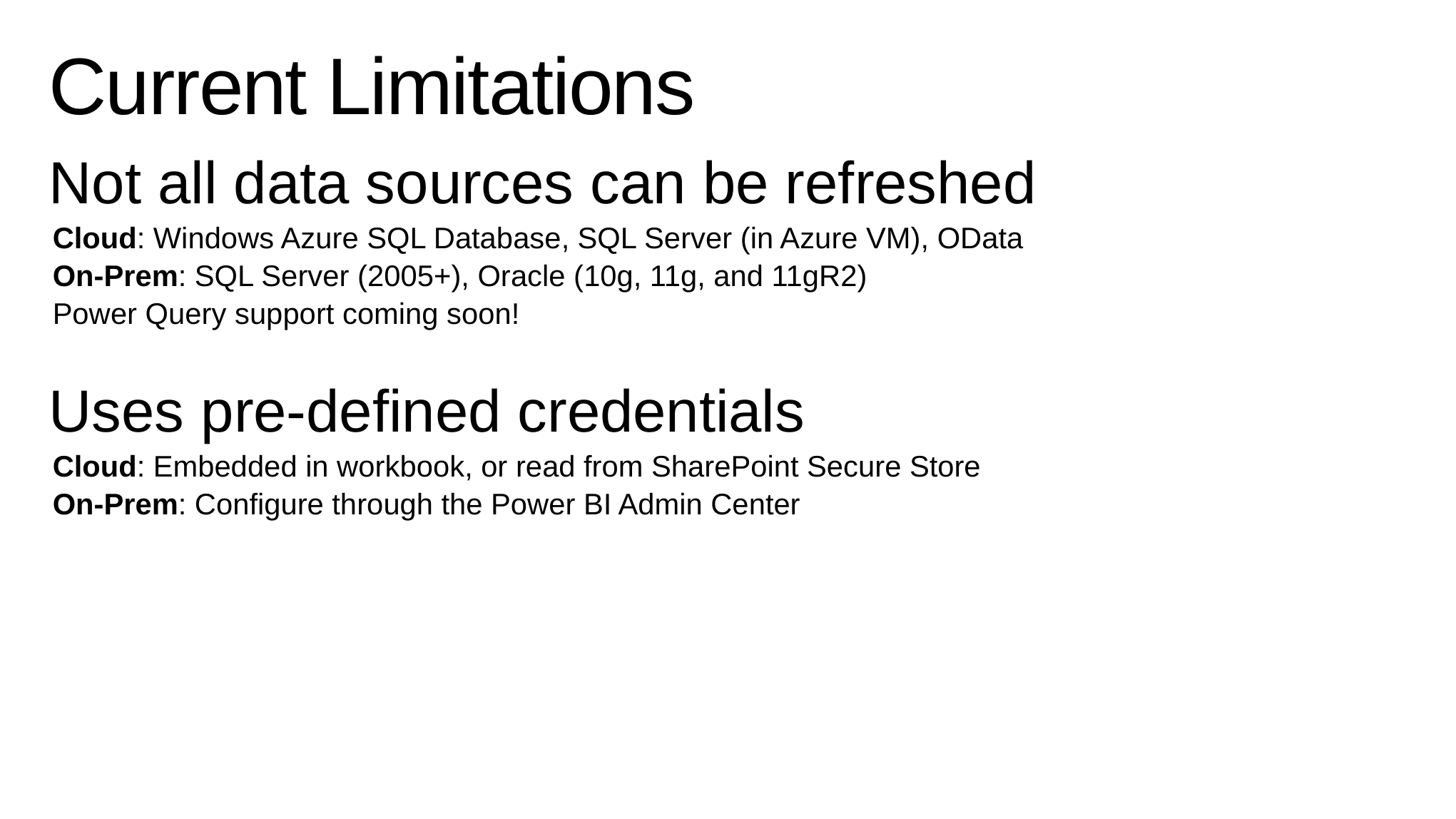

# Current Limitations
Not all data sources can be refreshed
Cloud: Windows Azure SQL Database, SQL Server (in Azure VM), OData
On-Prem: SQL Server (2005+), Oracle (10g, 11g, and 11gR2)
Power Query support coming soon!

Uses pre-defined credentials
Cloud: Embedded in workbook, or read from SharePoint Secure Store
On-Prem: Configure through the Power BI Admin Center